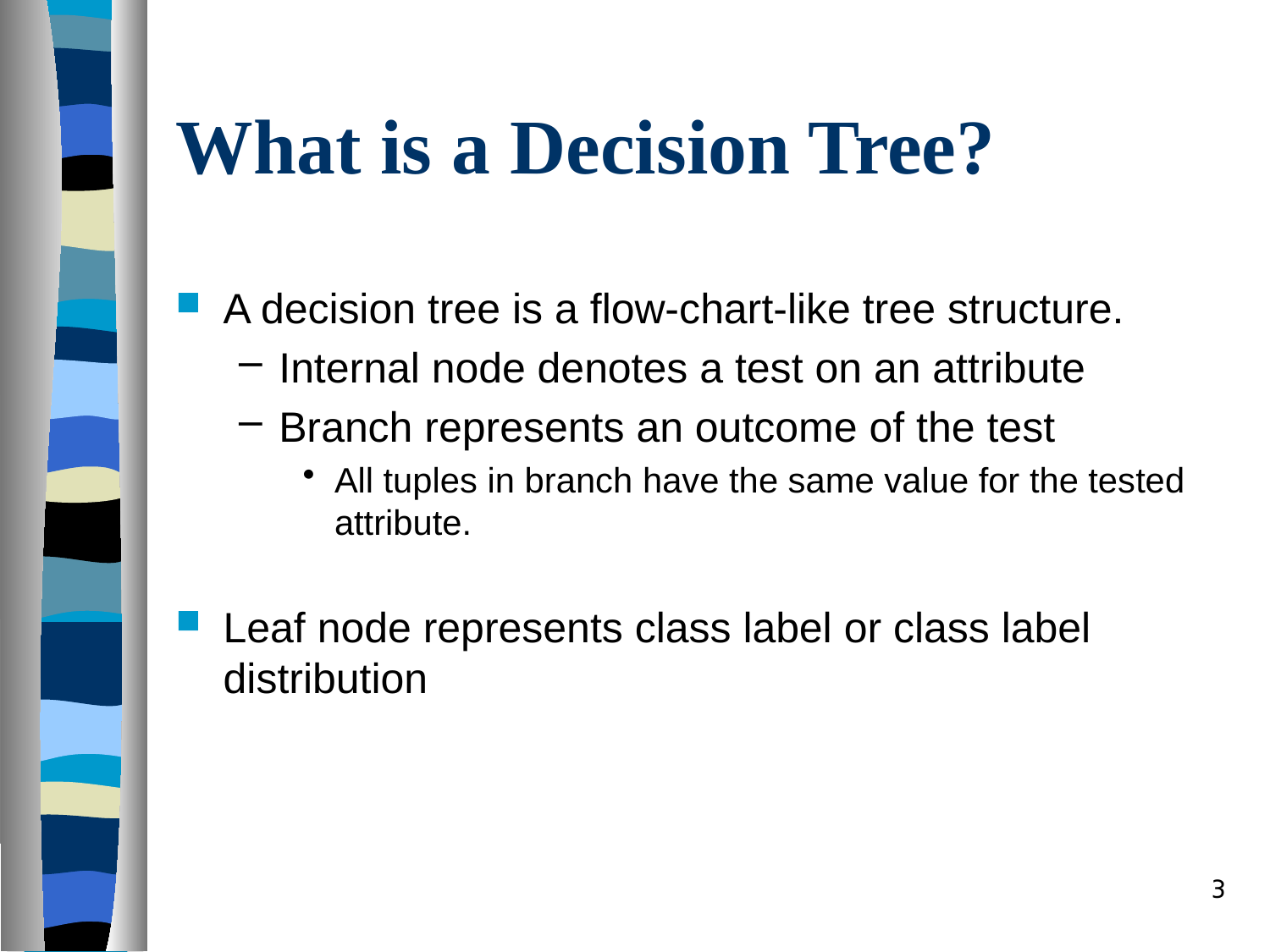

# What is a Decision Tree?
A decision tree is a flow-chart-like tree structure.
Internal node denotes a test on an attribute
Branch represents an outcome of the test
All tuples in branch have the same value for the tested attribute.

Leaf node represents class label or class label distribution
3